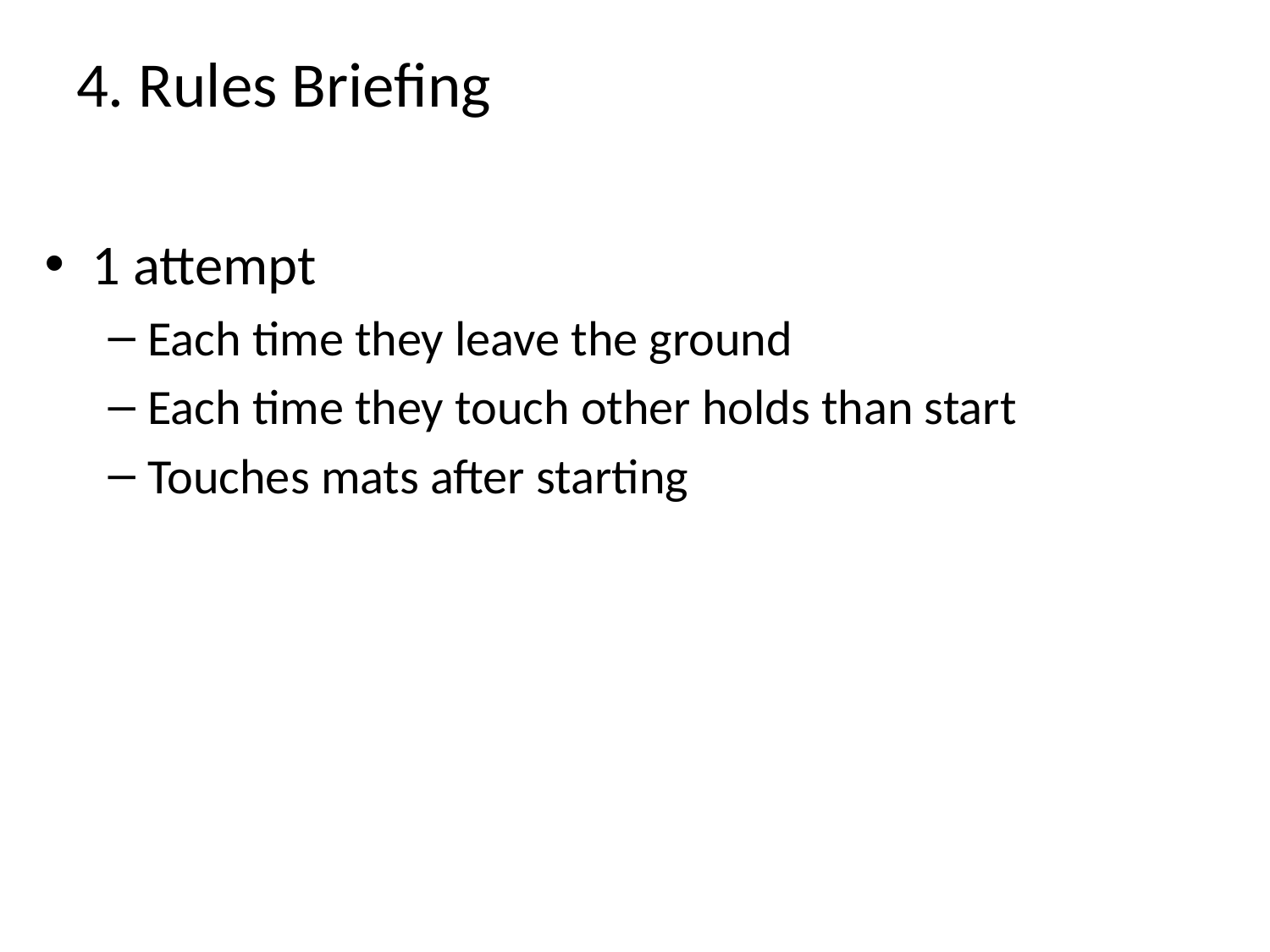

# 4. Rules Briefing
1 attempt
Each time they leave the ground
Each time they touch other holds than start
Touches mats after starting